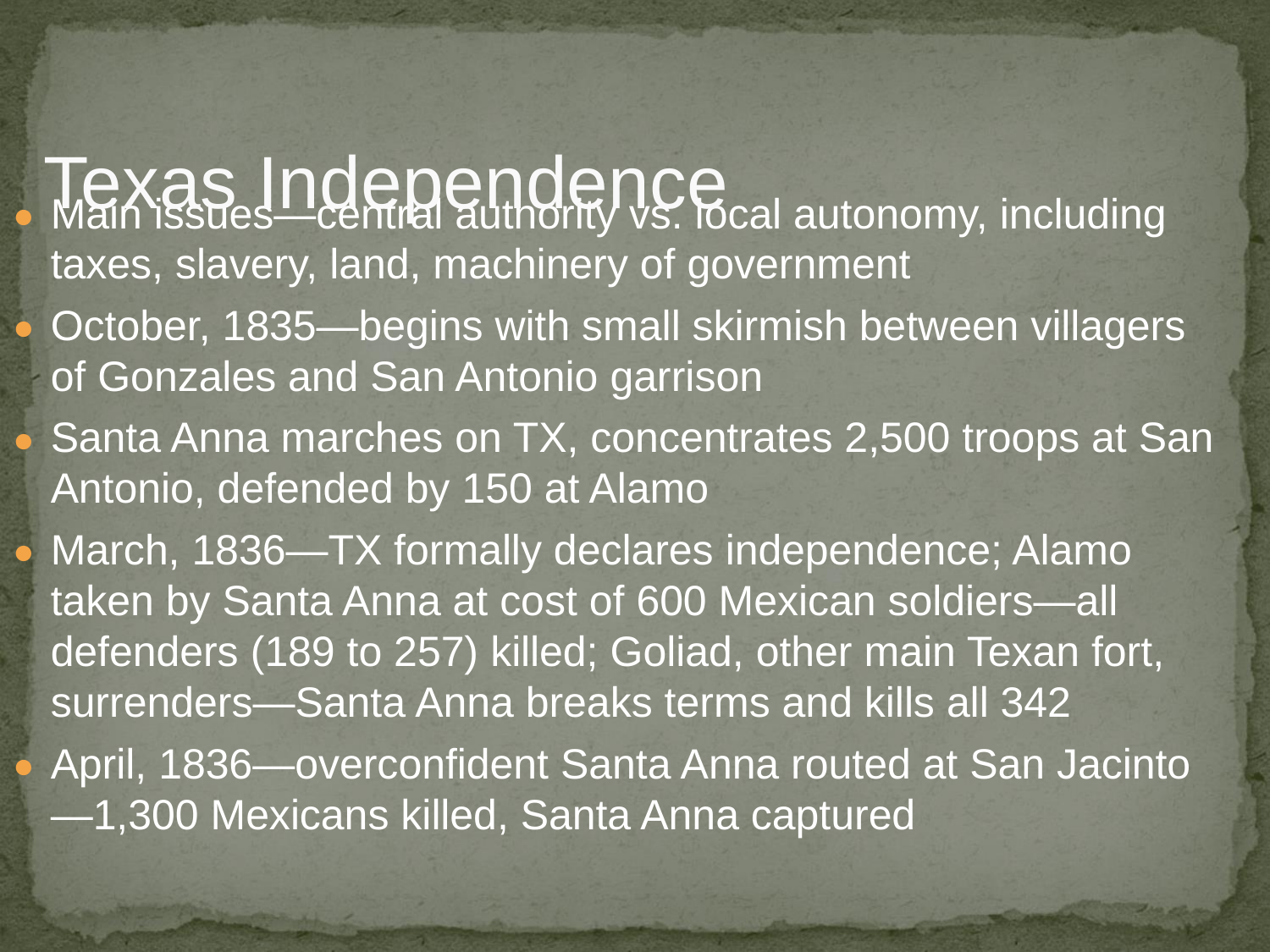

# Texas Independence
Main issues—central authority vs. local autonomy, including taxes, slavery, land, machinery of government
October, 1835—begins with small skirmish between villagers of Gonzales and San Antonio garrison
Santa Anna marches on TX, concentrates 2,500 troops at San Antonio, defended by 150 at Alamo
March, 1836—TX formally declares independence; Alamo taken by Santa Anna at cost of 600 Mexican soldiers—all defenders (189 to 257) killed; Goliad, other main Texan fort, surrenders—Santa Anna breaks terms and kills all 342
April, 1836—overconfident Santa Anna routed at San Jacinto—1,300 Mexicans killed, Santa Anna captured